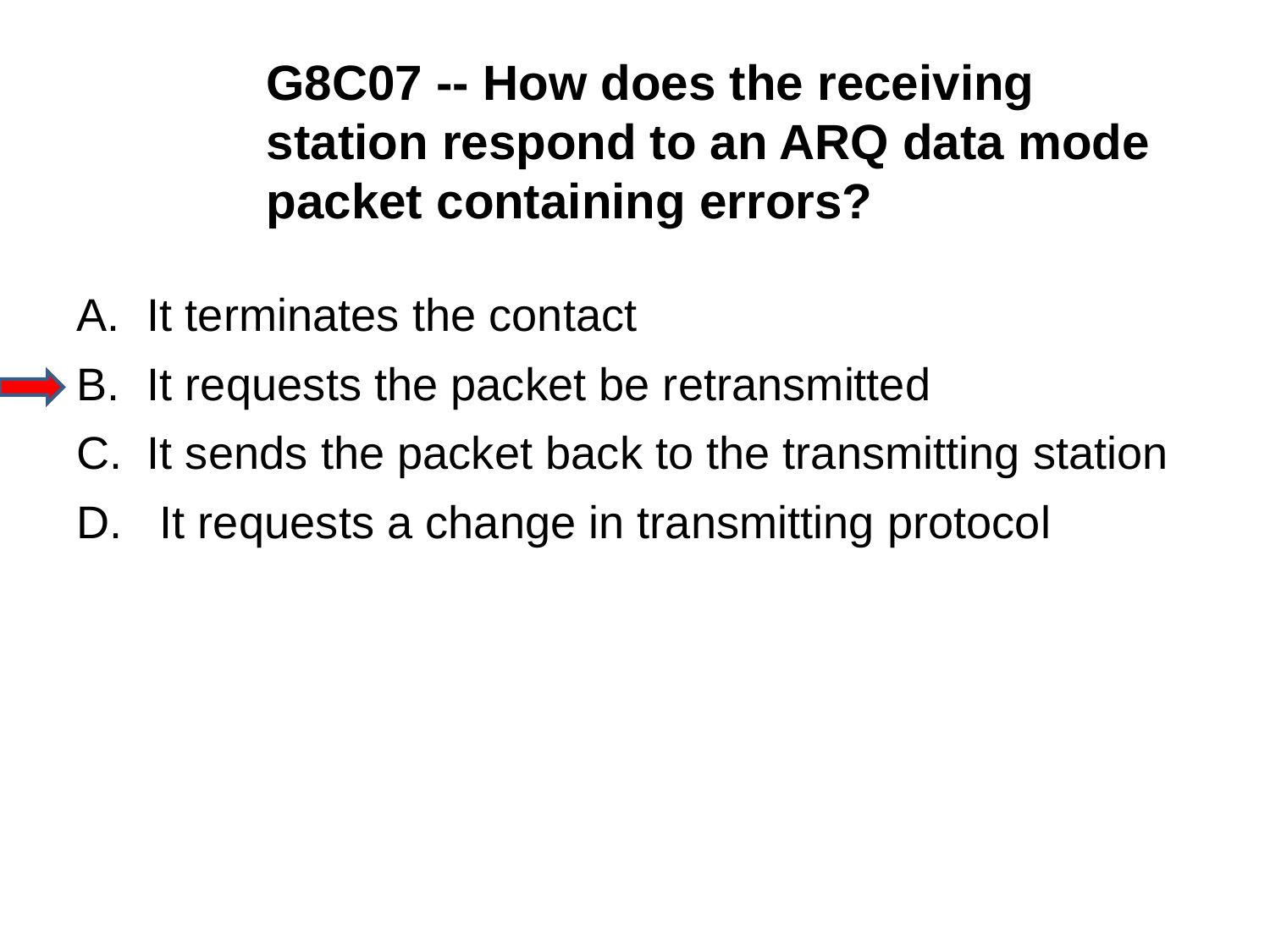

G8C07 -- How does the receiving station respond to an ARQ data mode packet containing errors?
A.	It terminates the contact
B.	It requests the packet be retransmitted
C.	It sends the packet back to the transmitting station
D.	 It requests a change in transmitting protocol